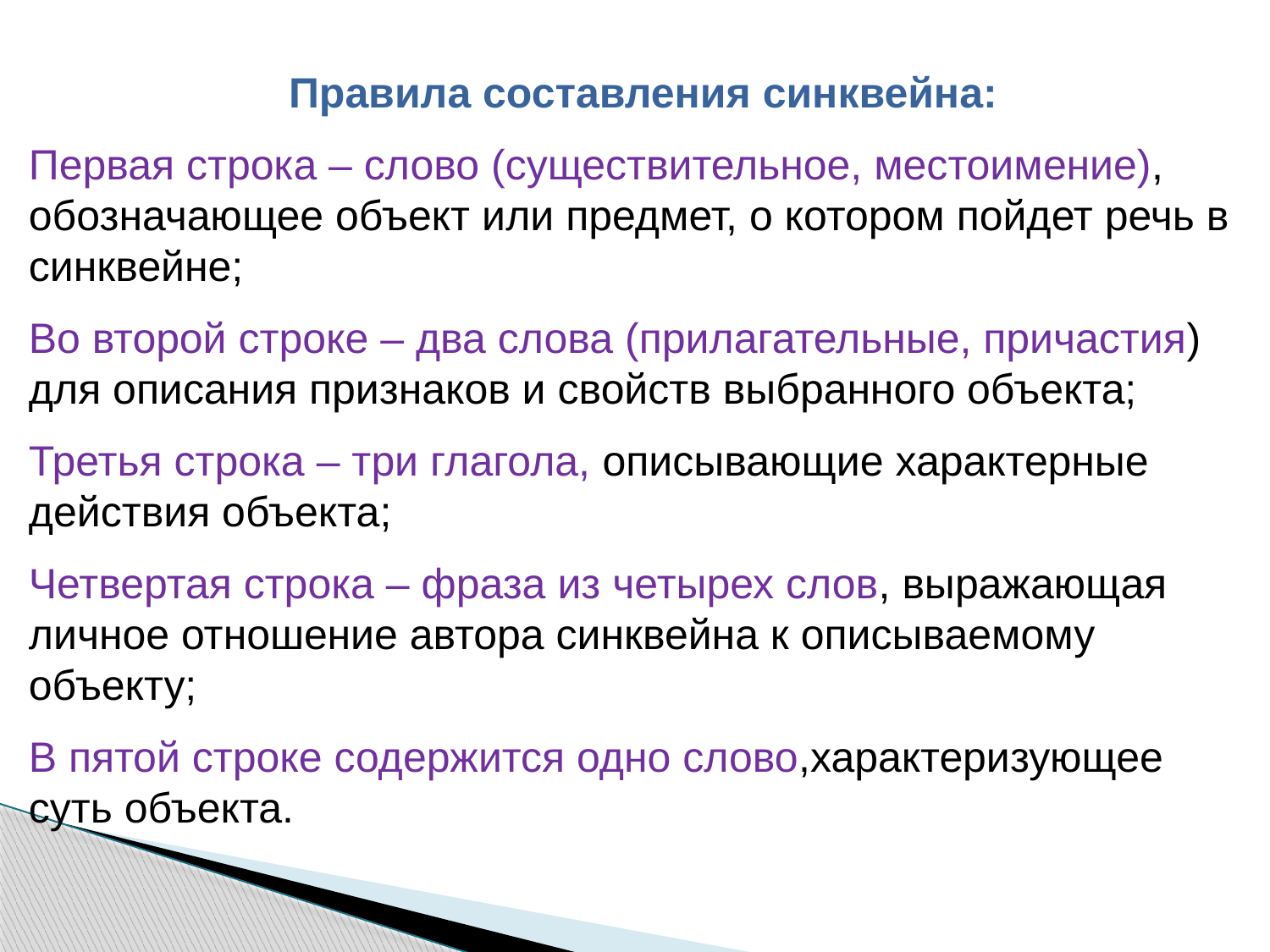

Правила составления синквейна:
Первая строка – слово (существительное, местоимение), обозначающее объект или предмет, о котором пойдет речь в синквейне;
Во второй строке – два слова (прилагательные, причастия) для описания признаков и свойств выбранного объекта;
Третья строка – три глагола, описывающие характерные действия объекта;
Четвертая строка – фраза из четырех слов, выражающая личное отношение автора синквейна к описываемому объекту;
В пятой строке содержится одно слово,характеризующее суть объекта.